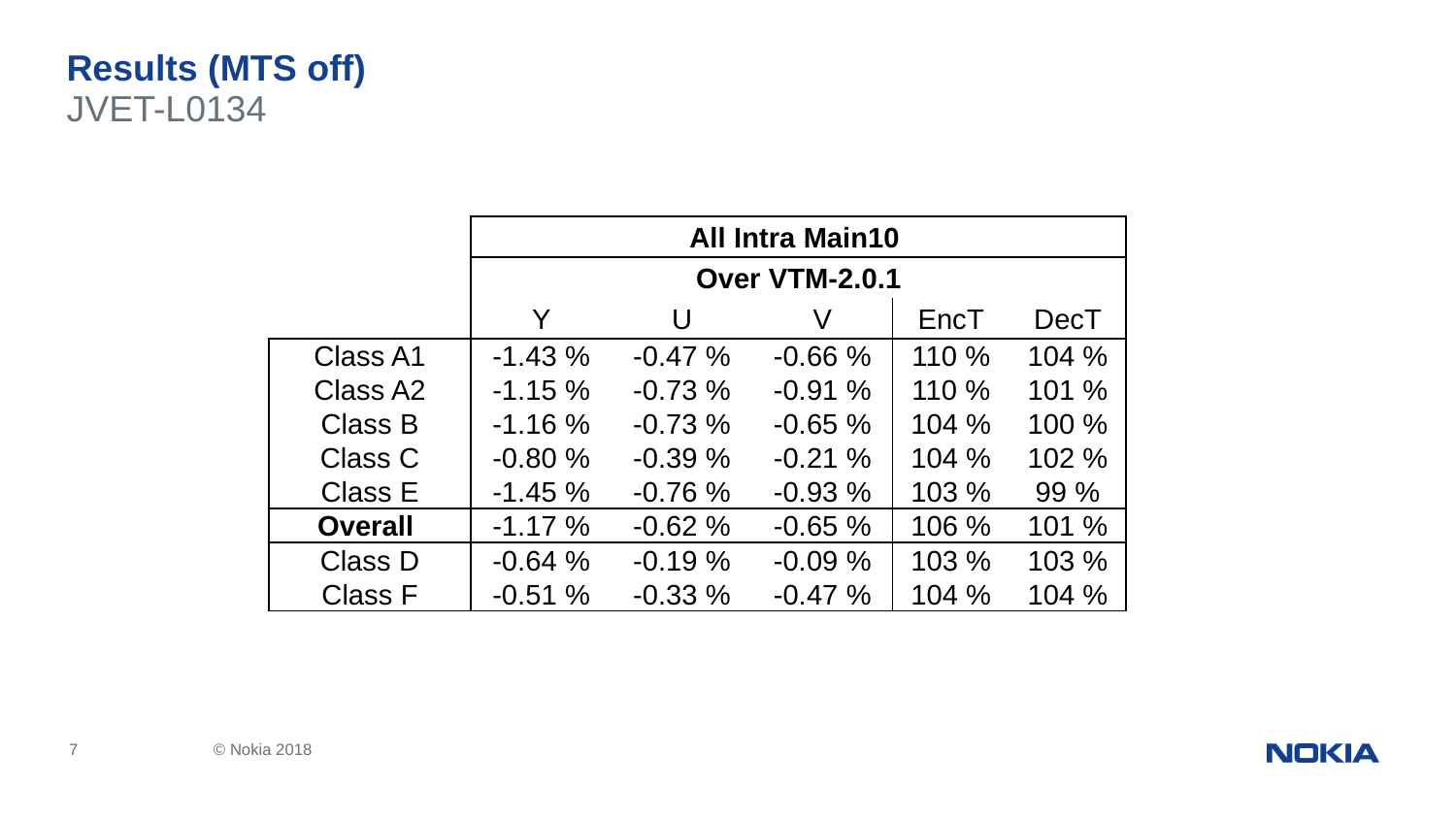

# Results (MTS off)
JVET-L0134
|  | All Intra Main10 |  |  |  |  |
| --- | --- | --- | --- | --- | --- |
|  | Over VTM-2.0.1 |  |  |  |  |
|  | Y | U | V | EncT | DecT |
| Class A1 | -1.43 % | -0.47 % | -0.66 % | 110 % | 104 % |
| Class A2 | -1.15 % | -0.73 % | -0.91 % | 110 % | 101 % |
| Class B | -1.16 % | -0.73 % | -0.65 % | 104 % | 100 % |
| Class C | -0.80 % | -0.39 % | -0.21 % | 104 % | 102 % |
| Class E | -1.45 % | -0.76 % | -0.93 % | 103 % | 99 % |
| Overall | -1.17 % | -0.62 % | -0.65 % | 106 % | 101 % |
| Class D | -0.64 % | -0.19 % | -0.09 % | 103 % | 103 % |
| Class F | -0.51 % | -0.33 % | -0.47 % | 104 % | 104 % |